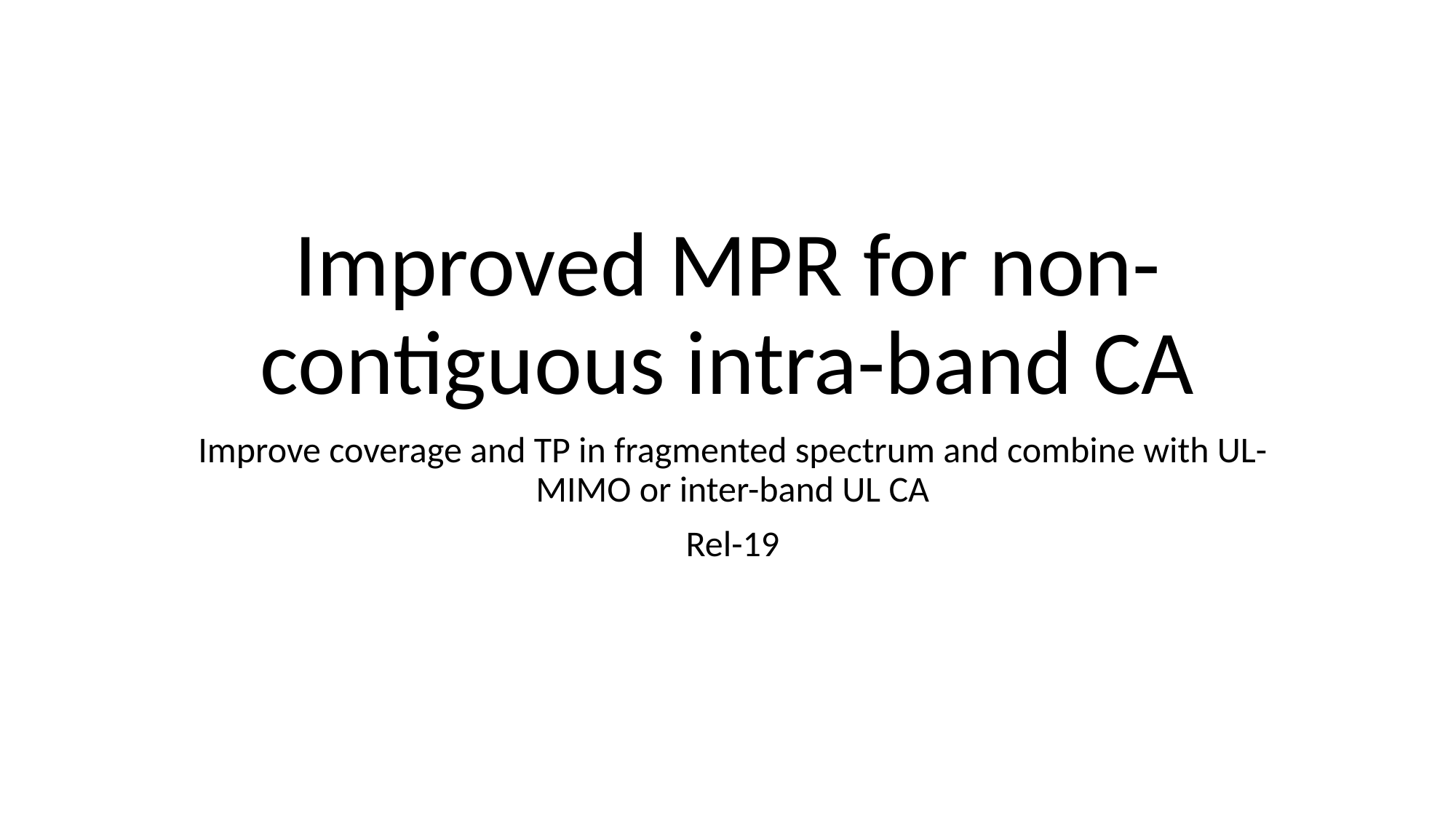

# Improved MPR for non-contiguous intra-band CA
Improve coverage and TP in fragmented spectrum and combine with UL-MIMO or inter-band UL CA
Rel-19